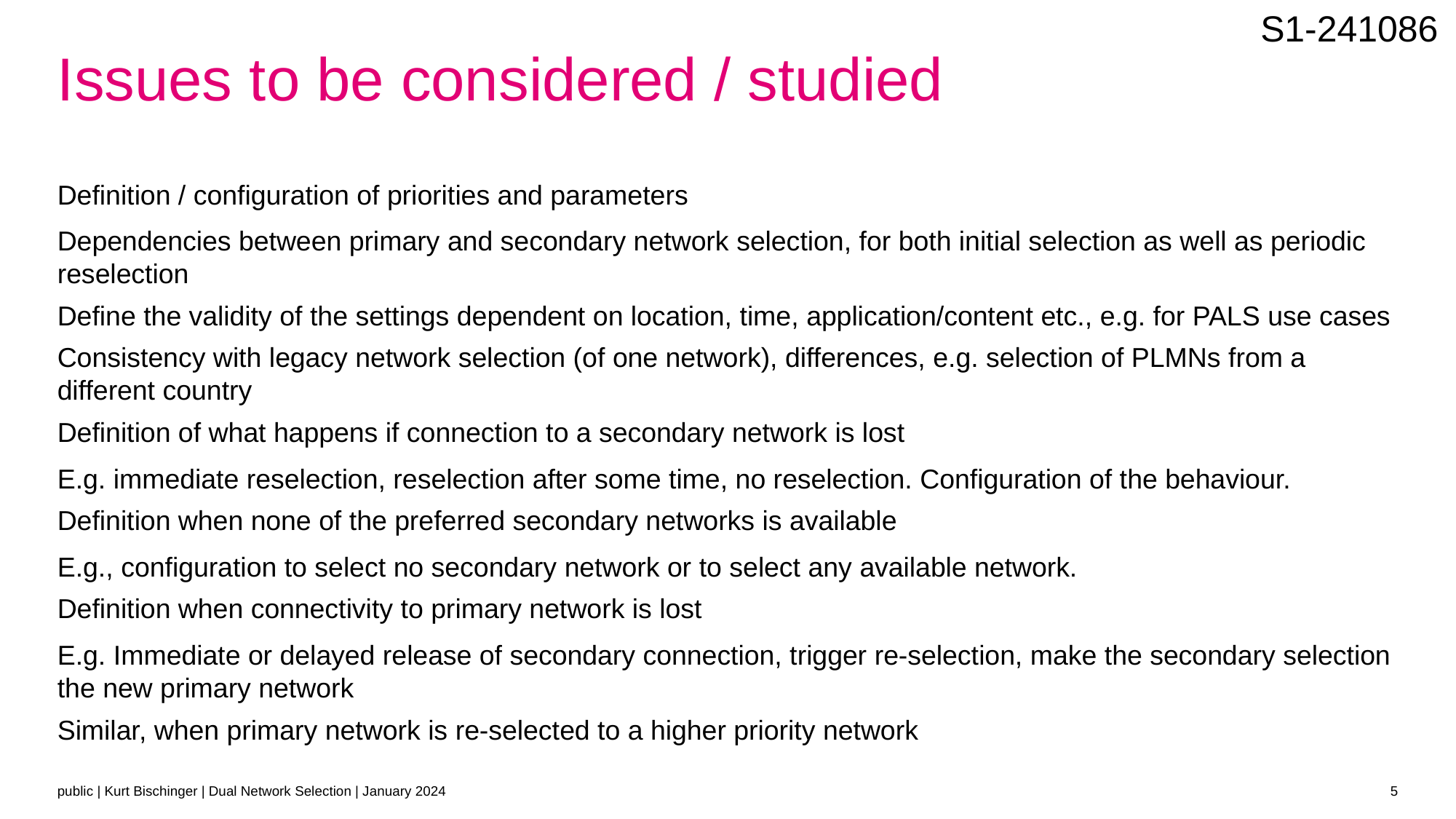

# Issues to be considered / studied
Definition / configuration of priorities and parameters
Dependencies between primary and secondary network selection, for both initial selection as well as periodic reselection
Define the validity of the settings dependent on location, time, application/content etc., e.g. for PALS use cases
Consistency with legacy network selection (of one network), differences, e.g. selection of PLMNs from a different country
Definition of what happens if connection to a secondary network is lost
E.g. immediate reselection, reselection after some time, no reselection. Configuration of the behaviour.
Definition when none of the preferred secondary networks is available
E.g., configuration to select no secondary network or to select any available network.
Definition when connectivity to primary network is lost
E.g. Immediate or delayed release of secondary connection, trigger re-selection, make the secondary selection the new primary network
Similar, when primary network is re-selected to a higher priority network

public | Kurt Bischinger | Dual Network Selection | January 2024
5